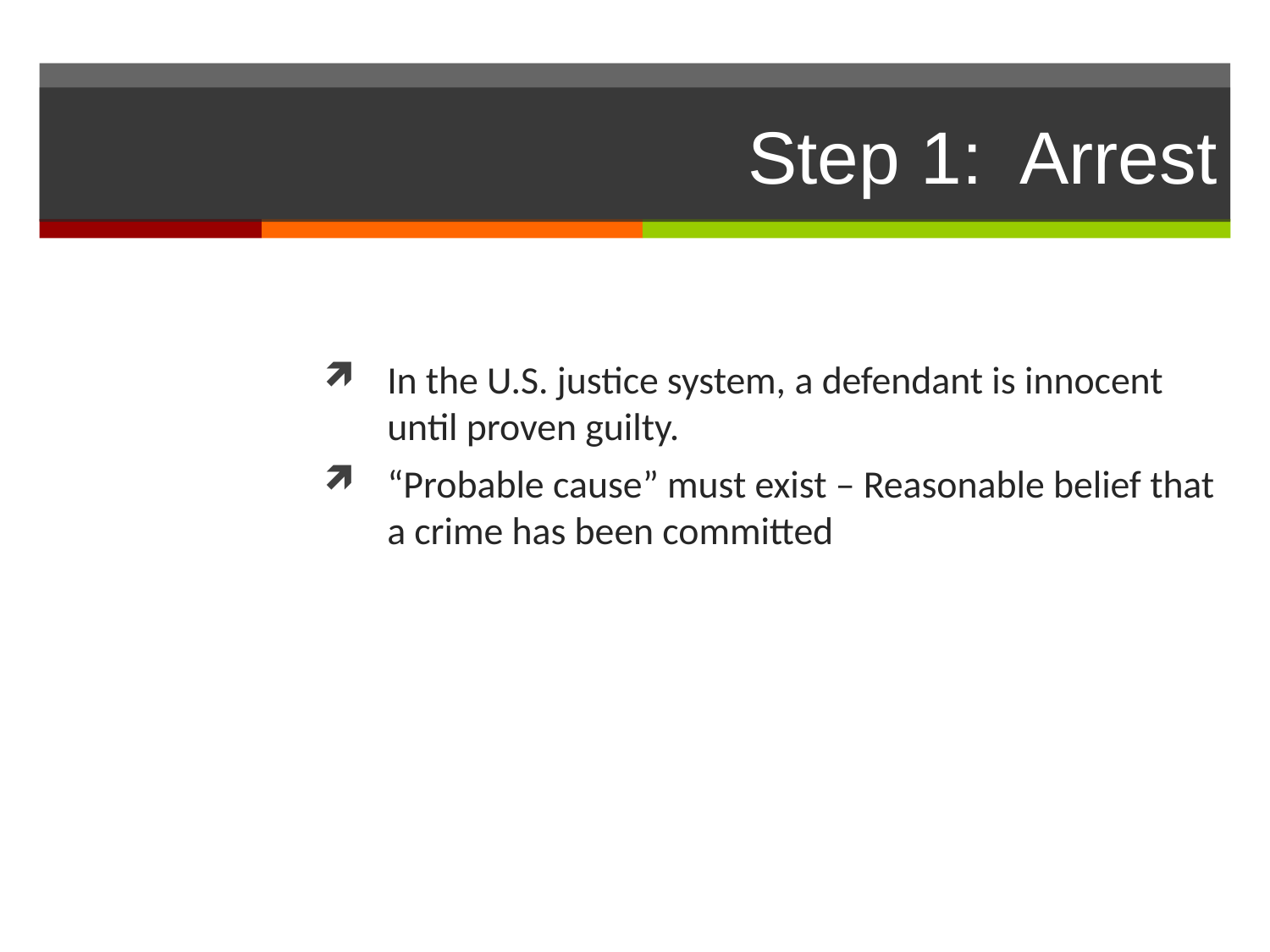

# Step 1:  Arrest

In the U.S. justice system, a defendant is innocent until proven guilty.
“Probable cause” must exist – Reasonable belief that a crime has been committed